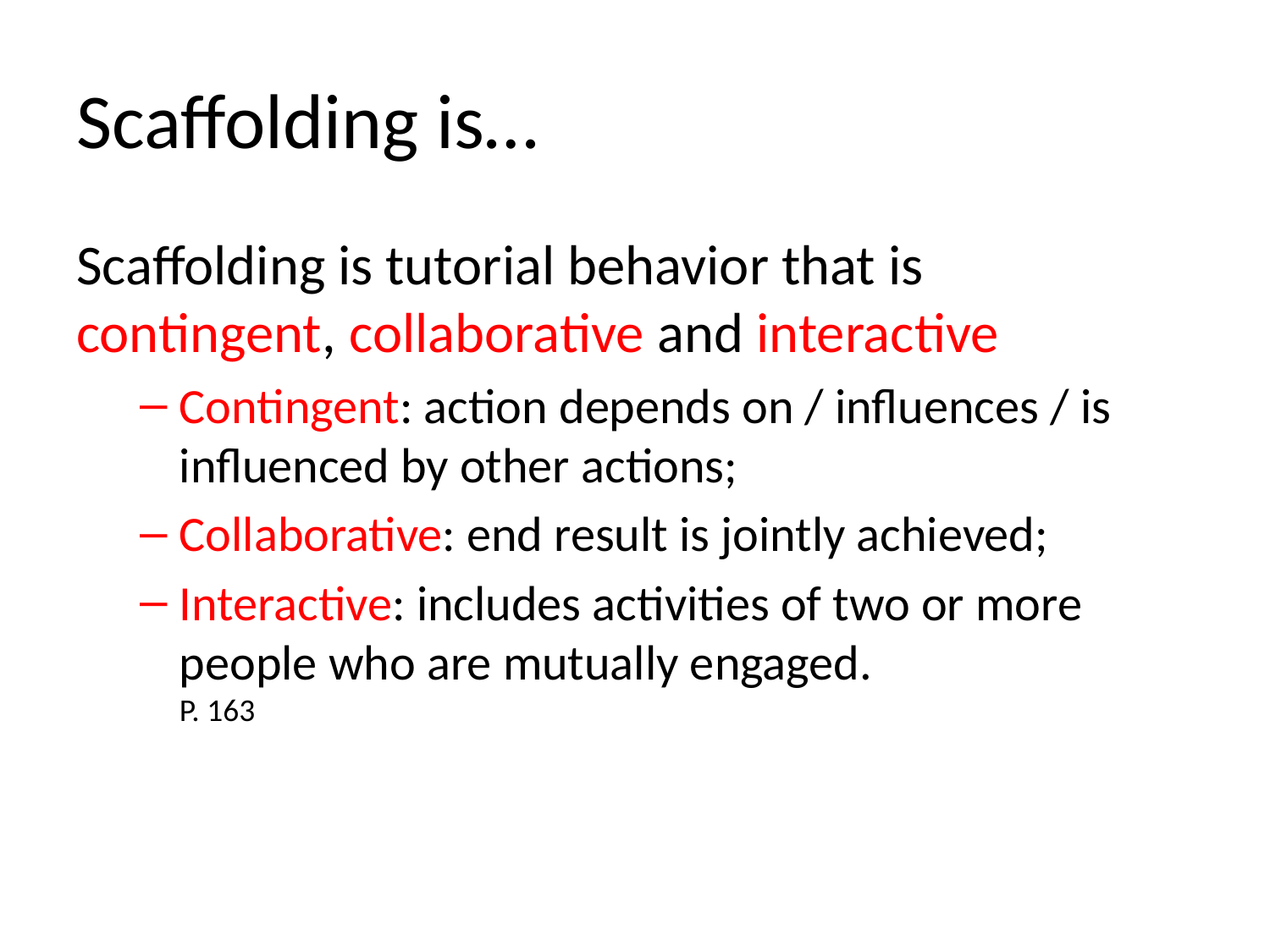

# Scaffolding is…
Scaffolding is tutorial behavior that is contingent, collaborative and interactive
Contingent: action depends on / influences / is influenced by other actions;
Collaborative: end result is jointly achieved;
Interactive: includes activities of two or more people who are mutually engaged.
P. 163